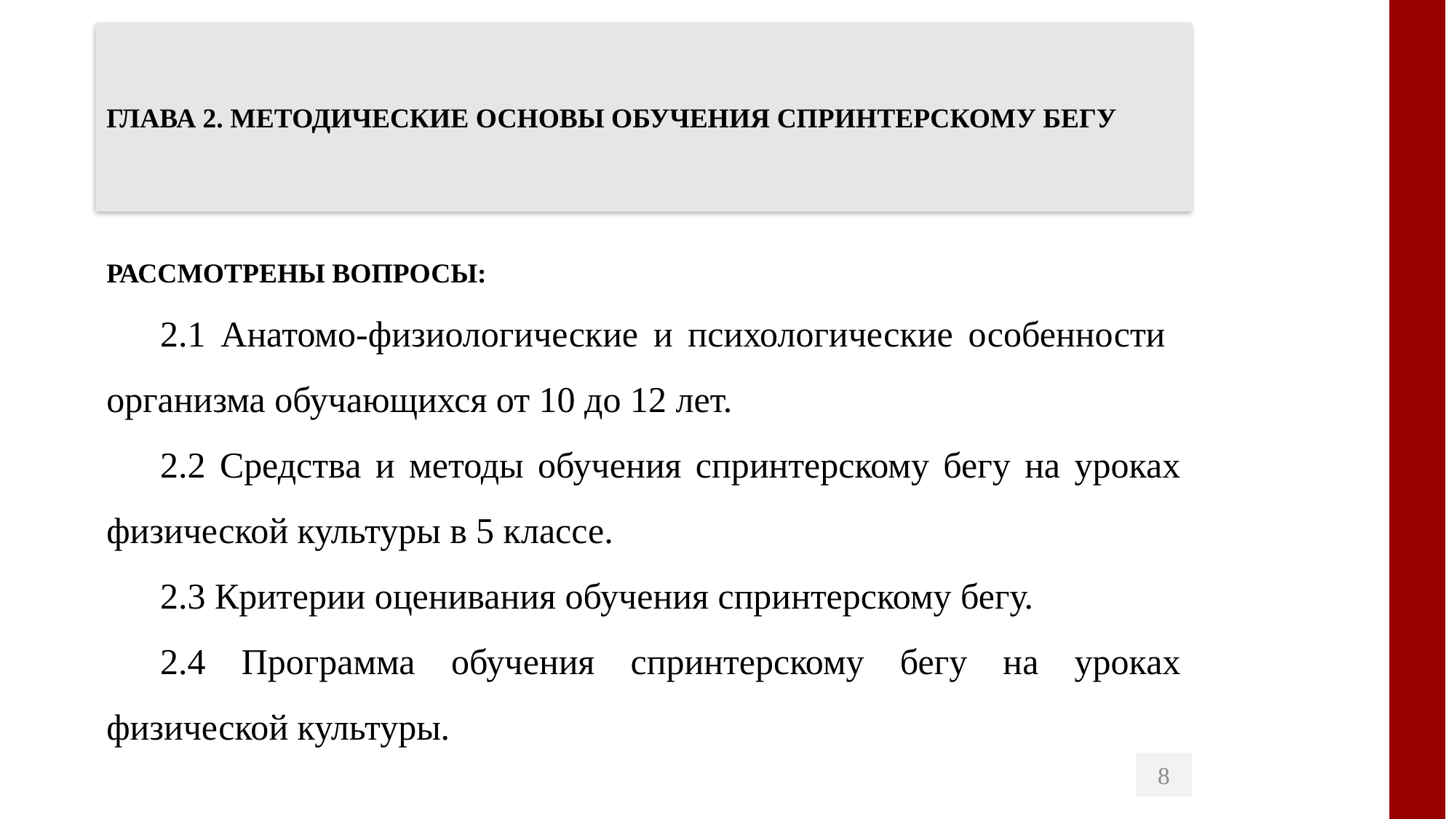

ГЛАВА 2. МЕТОДИЧЕСКИЕ ОСНОВЫ ОБУЧЕНИЯ СПРИНТЕРСКОМУ БЕГУ
РАССМОТРЕНЫ ВОПРОСЫ:
2.1 Анатомо-физиологические и психологические особенности
организма обучающихся от 10 до 12 лет.
2.2 Средства и методы обучения спринтерскому бегу на уроках физической культуры в 5 классе.
2.3 Критерии оценивания обучения спринтерскому бегу.
2.4 Программа обучения спринтерскому бегу на уроках физической культуры.

8